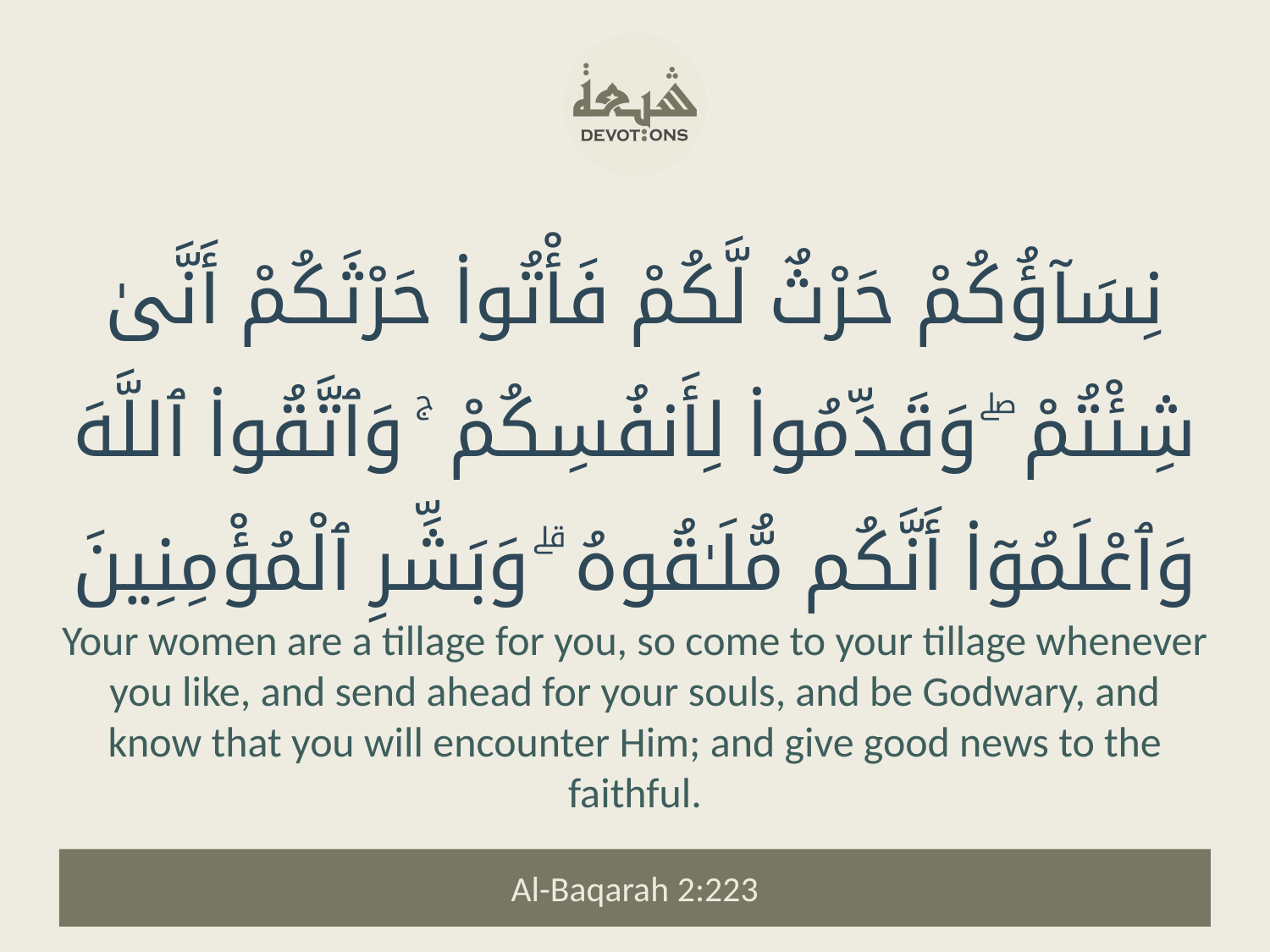

نِسَآؤُكُمْ حَرْثٌ لَّكُمْ فَأْتُوا۟ حَرْثَكُمْ أَنَّىٰ شِئْتُمْ ۖ وَقَدِّمُوا۟ لِأَنفُسِكُمْ ۚ وَٱتَّقُوا۟ ٱللَّهَ وَٱعْلَمُوٓا۟ أَنَّكُم مُّلَـٰقُوهُ ۗ وَبَشِّرِ ٱلْمُؤْمِنِينَ
Your women are a tillage for you, so come to your tillage whenever you like, and send ahead for your souls, and be Godwary, and know that you will encounter Him; and give good news to the faithful.
Al-Baqarah 2:223